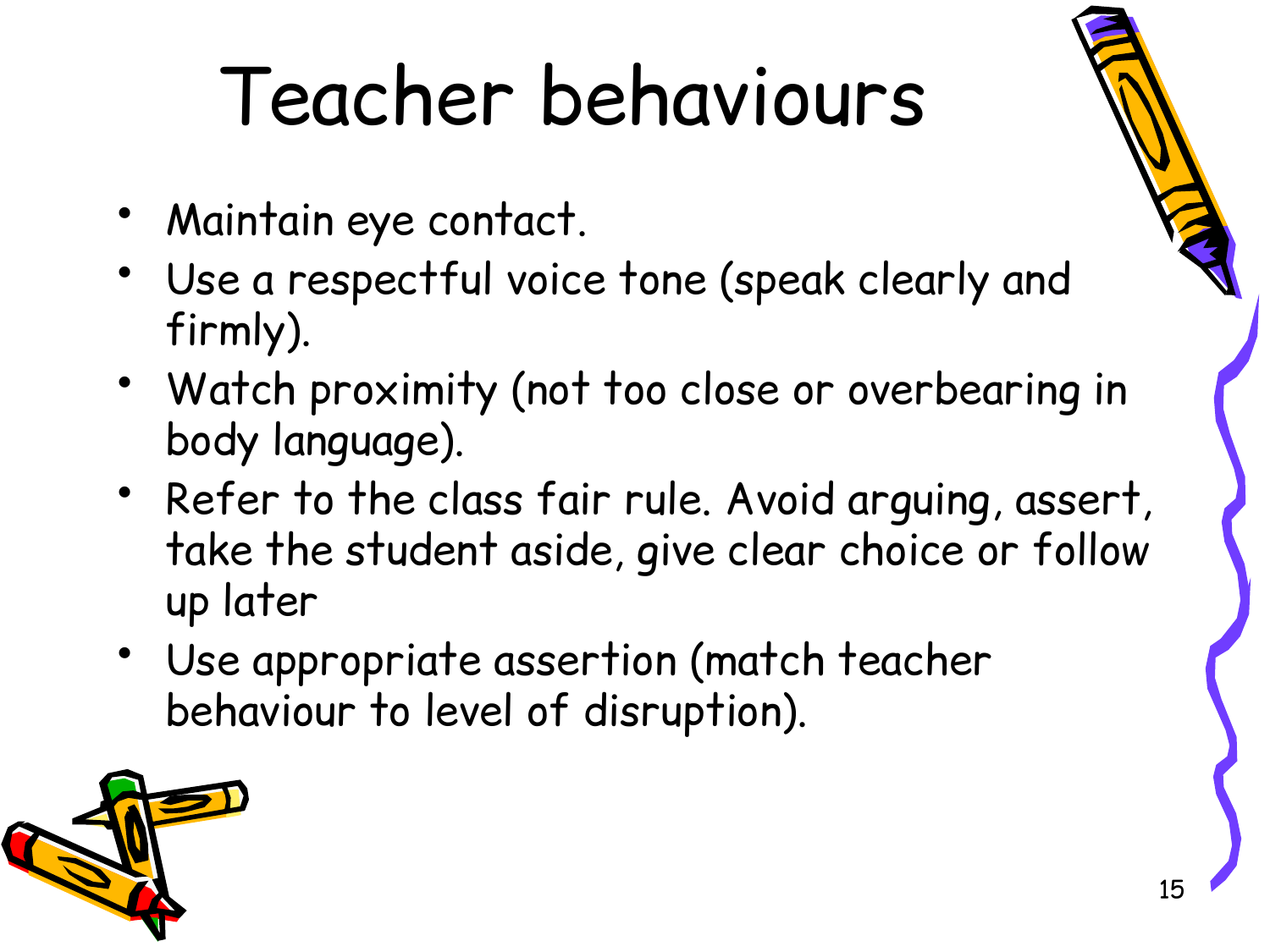

# Teacher behaviours
Maintain eye contact.
Use a respectful voice tone (speak clearly and firmly).
Watch proximity (not too close or overbearing in body language).
Refer to the class fair rule. Avoid arguing, assert, take the student aside, give clear choice or follow up later
Use appropriate assertion (match teacher behaviour to level of disruption).

15